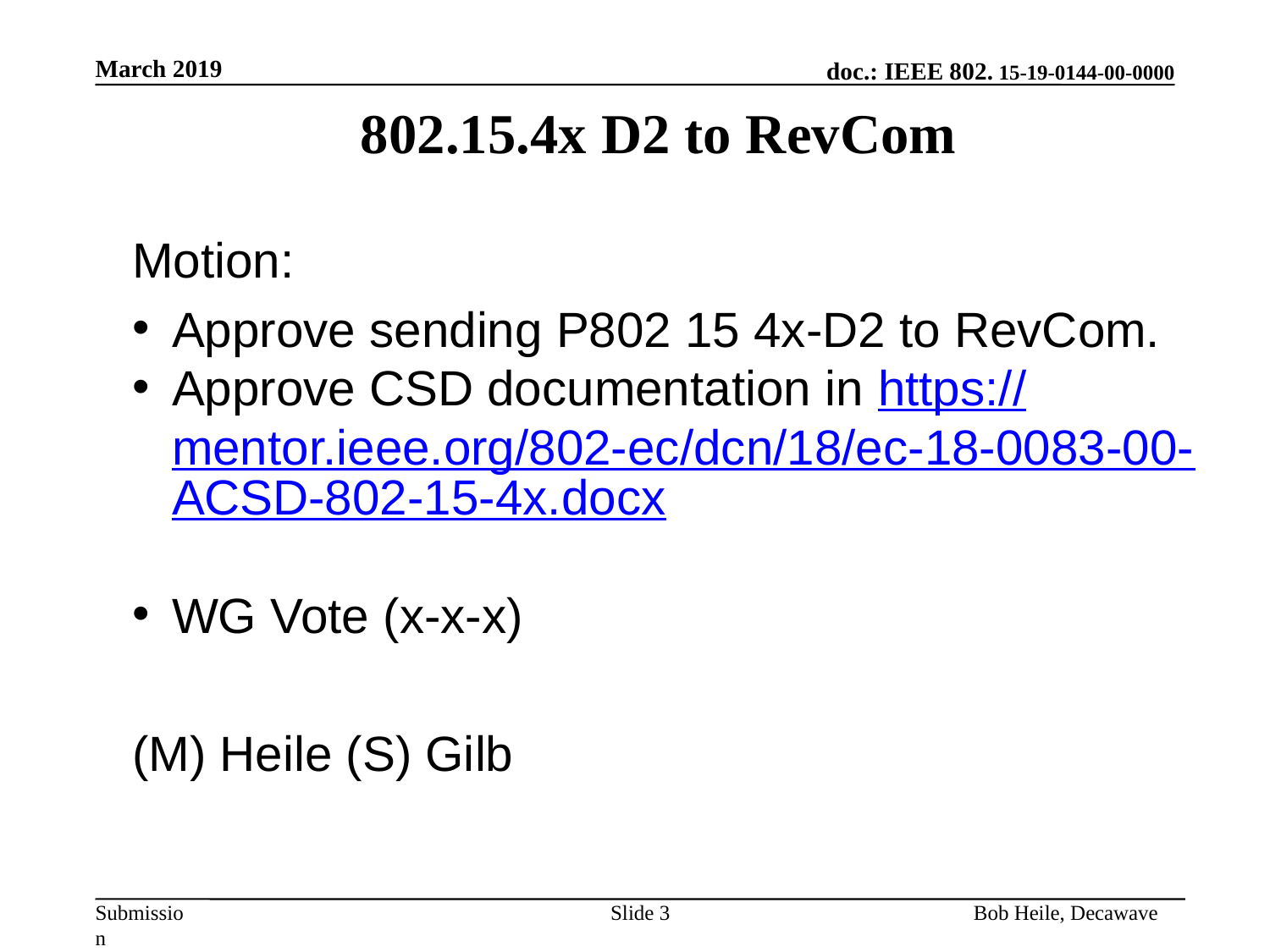

March 2019
802.15.4x D2 to RevCom
Motion:
Approve sending P802 15 4x-D2 to RevCom.
Approve CSD documentation in https://mentor.ieee.org/802-ec/dcn/18/ec-18-0083-00-ACSD-802-15-4x.docx

WG Vote (x-x-x)

(M) Heile (S) Gilb
Slide 3
Bob Heile, Decawave